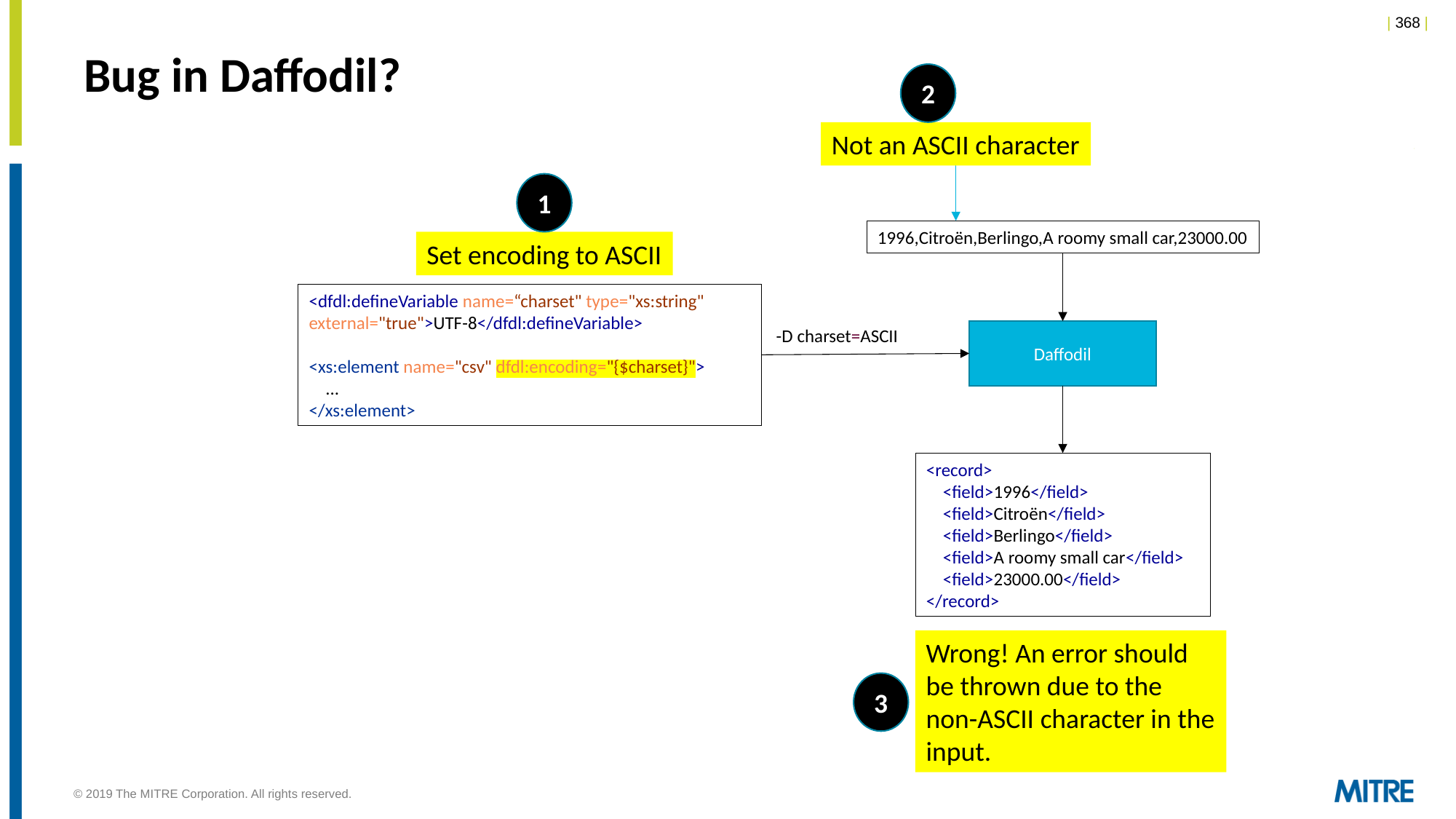

Bug in Daffodil?
2
Not an ASCII character
1
1996,Citroën,Berlingo,A roomy small car,23000.00
Set encoding to ASCII
<dfdl:defineVariable name=“charset" type="xs:string" external="true">UTF-8</dfdl:defineVariable>

<xs:element name="csv" dfdl:encoding="{$charset}">
    ...
</xs:element>
-D charset=ASCII
Daffodil
<record>
    <field>1996</field>
    <field>Citroën</field>
    <field>Berlingo</field>
    <field>A roomy small car</field>
    <field>23000.00</field>
</record>
Wrong! An error should be thrown due to the non-ASCII character in the input.
3
© 2019 The MITRE Corporation. All rights reserved.